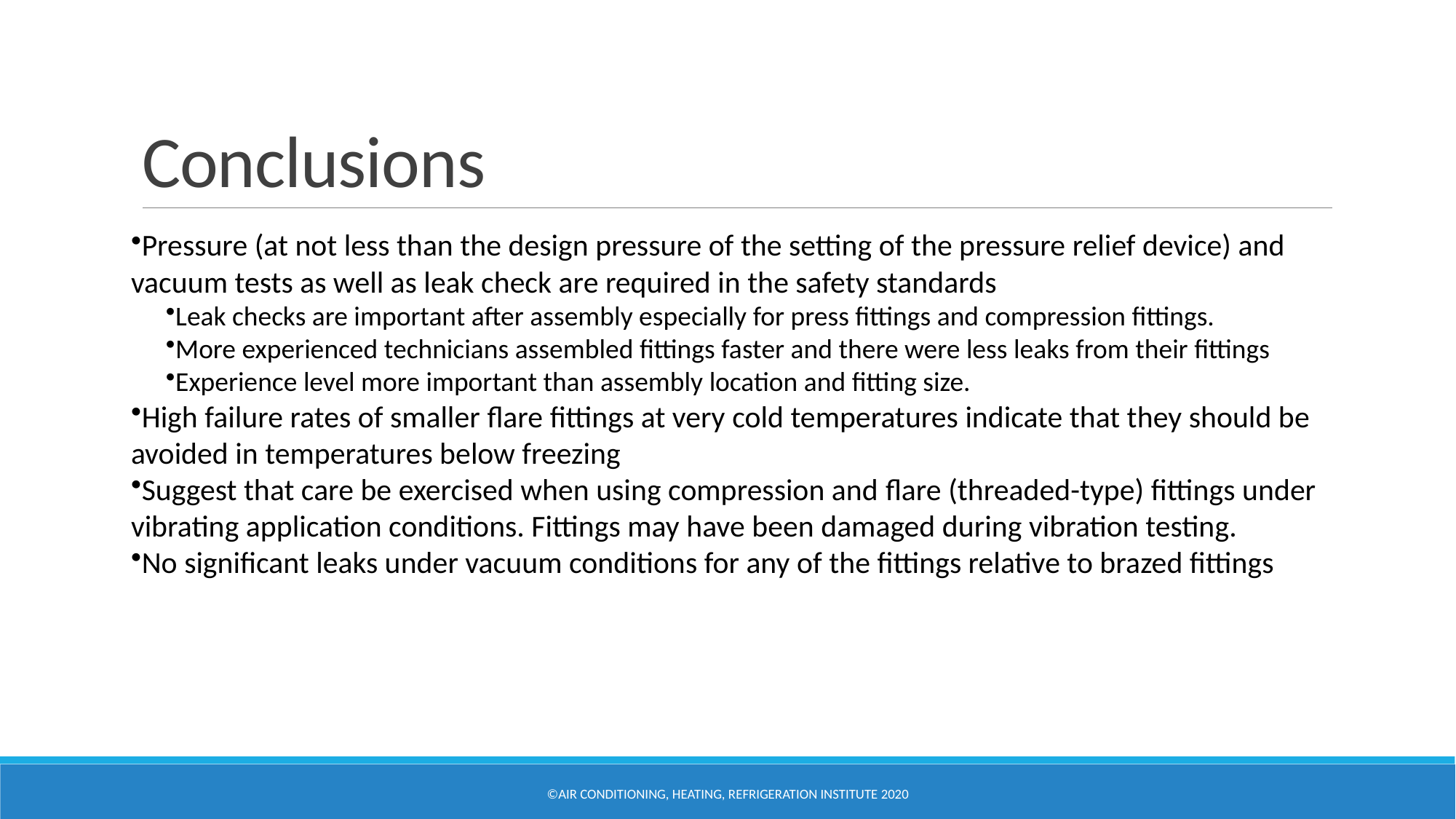

# Conclusions
Pressure (at not less than the design pressure of the setting of the pressure relief device) and vacuum tests as well as leak check are required in the safety standards
Leak checks are important after assembly especially for press fittings and compression fittings.
More experienced technicians assembled fittings faster and there were less leaks from their fittings
Experience level more important than assembly location and fitting size.
High failure rates of smaller flare fittings at very cold temperatures indicate that they should be avoided in temperatures below freezing
Suggest that care be exercised when using compression and flare (threaded-type) fittings under vibrating application conditions. Fittings may have been damaged during vibration testing.
No significant leaks under vacuum conditions for any of the fittings relative to brazed fittings

©Air Conditioning, Heating, Refrigeration Institute 2020